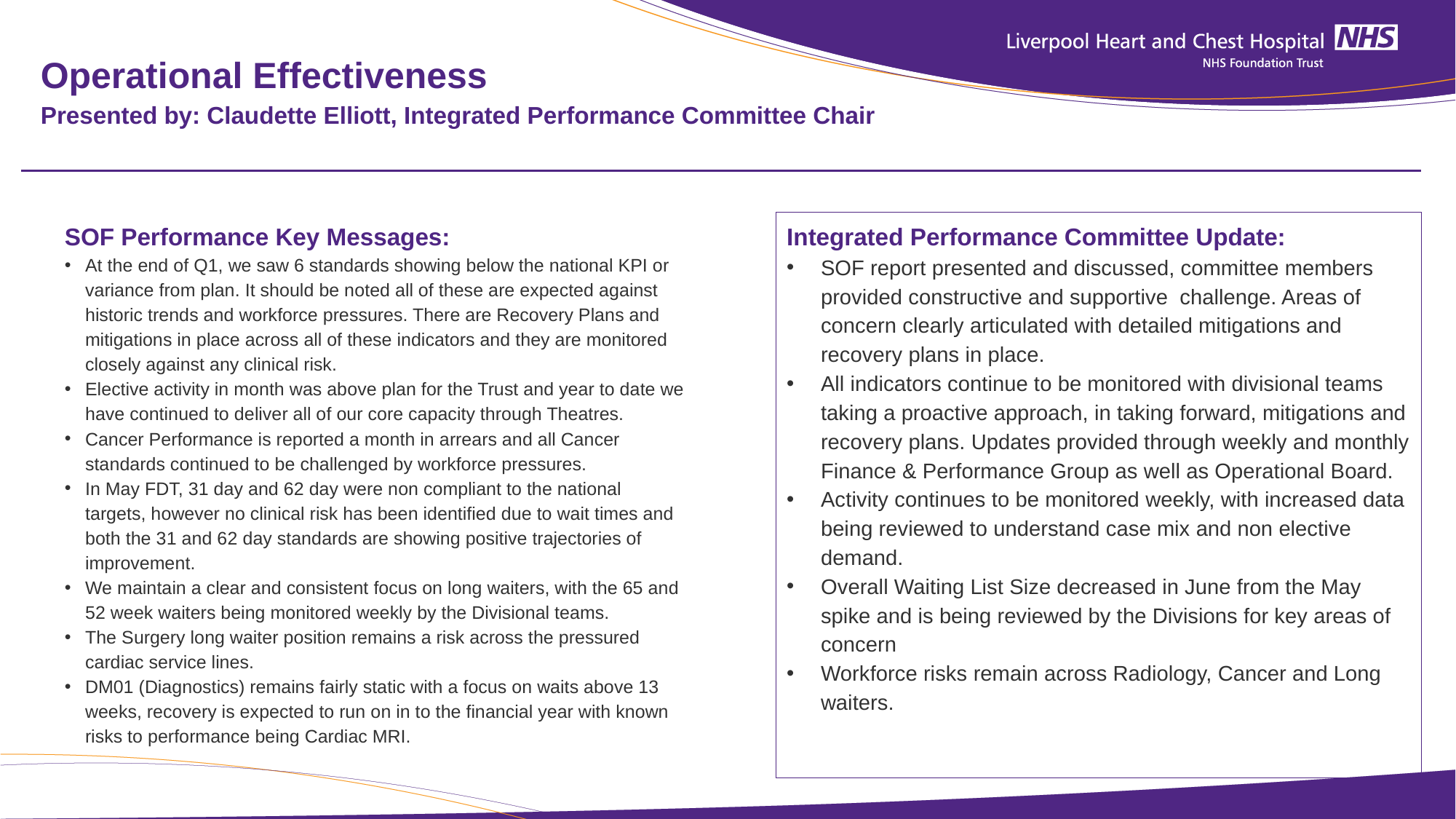

# Operational Effectiveness Presented by: Claudette Elliott, Integrated Performance Committee Chair
SOF Performance Key Messages:
At the end of Q1, we saw 6 standards showing below the national KPI or variance from plan. It should be noted all of these are expected against historic trends and workforce pressures. There are Recovery Plans and mitigations in place across all of these indicators and they are monitored closely against any clinical risk.
Elective activity in month was above plan for the Trust and year to date we have continued to deliver all of our core capacity through Theatres.
Cancer Performance is reported a month in arrears and all Cancer standards continued to be challenged by workforce pressures.
In May FDT, 31 day and 62 day were non compliant to the national targets, however no clinical risk has been identified due to wait times and both the 31 and 62 day standards are showing positive trajectories of improvement.
We maintain a clear and consistent focus on long waiters, with the 65 and 52 week waiters being monitored weekly by the Divisional teams.
The Surgery long waiter position remains a risk across the pressured cardiac service lines.
DM01 (Diagnostics) remains fairly static with a focus on waits above 13 weeks, recovery is expected to run on in to the financial year with known risks to performance being Cardiac MRI.

Integrated Performance Committee Update:
SOF report presented and discussed, committee members provided constructive and supportive  challenge. Areas of concern clearly articulated with detailed mitigations and recovery plans in place.
All indicators continue to be monitored with divisional teams taking a proactive approach, in taking forward, mitigations and recovery plans. Updates provided through weekly and monthly Finance & Performance Group as well as Operational Board.
Activity continues to be monitored weekly, with increased data being reviewed to understand case mix and non elective demand.
Overall Waiting List Size decreased in June from the May spike and is being reviewed by the Divisions for key areas of concern
Workforce risks remain across Radiology, Cancer and Long waiters.